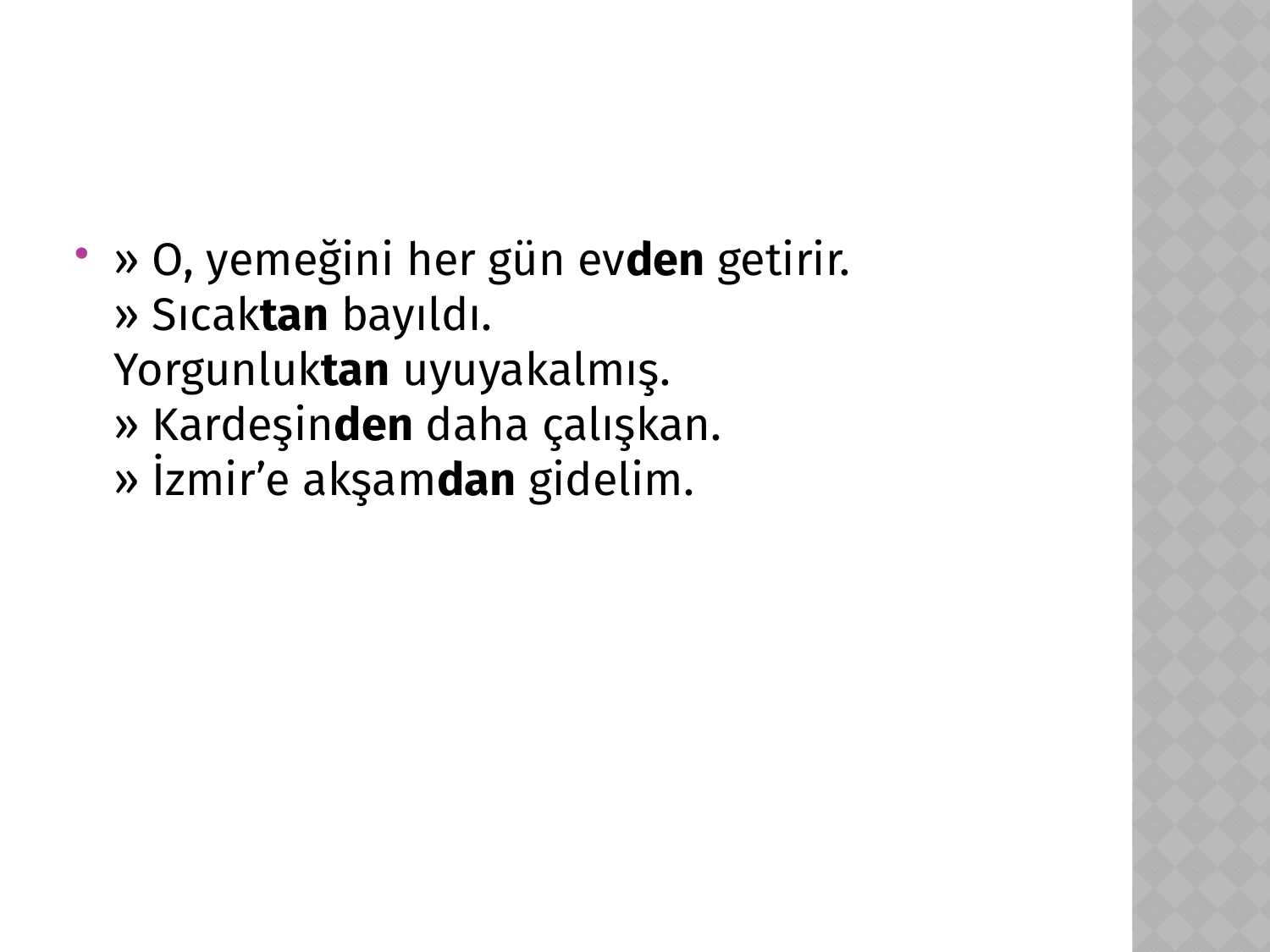

#
» O, yemeğini her gün evden getirir.
» Sıcaktan bayıldı. Yorgunluktan uyuyakalmış.
» Kardeşinden daha çalışkan.
» İzmir’e akşamdan gidelim.